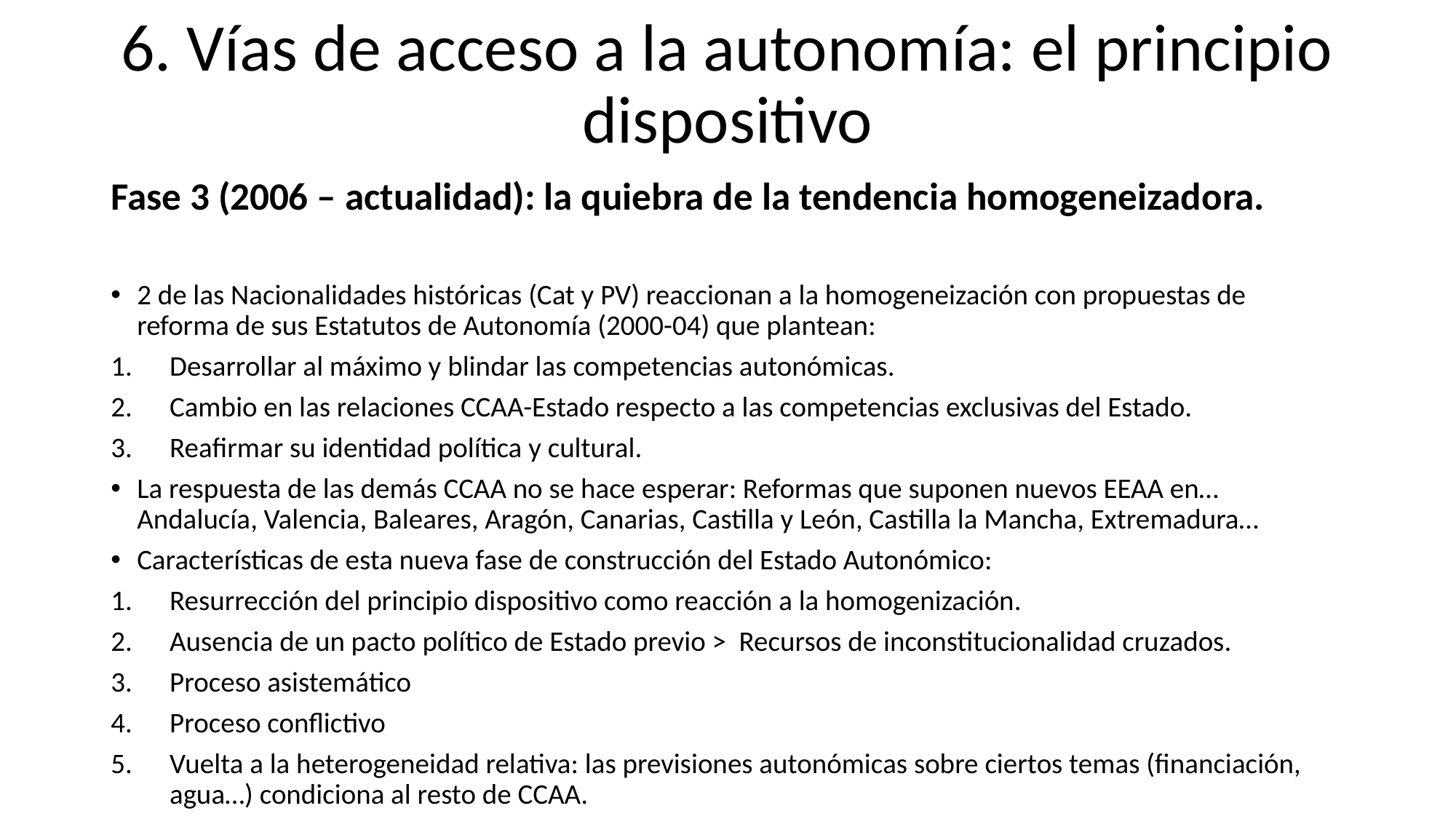

# 6. Vías de acceso a la autonomía: el principio dispositivo
Fase 3 (2006 – actualidad): la quiebra de la tendencia homogeneizadora.

2 de las Nacionalidades históricas (Cat y PV) reaccionan a la homogeneización con propuestas de reforma de sus Estatutos de Autonomía (2000-04) que plantean:
Desarrollar al máximo y blindar las competencias autonómicas.
Cambio en las relaciones CCAA-Estado respecto a las competencias exclusivas del Estado.
Reafirmar su identidad política y cultural.
La respuesta de las demás CCAA no se hace esperar: Reformas que suponen nuevos EEAA en… Andalucía, Valencia, Baleares, Aragón, Canarias, Castilla y León, Castilla la Mancha, Extremadura…
Características de esta nueva fase de construcción del Estado Autonómico:
Resurrección del principio dispositivo como reacción a la homogenización.
Ausencia de un pacto político de Estado previo >  Recursos de inconstitucionalidad cruzados.
Proceso asistemático
Proceso conflictivo
Vuelta a la heterogeneidad relativa: las previsiones autonómicas sobre ciertos temas (financiación, agua…) condiciona al resto de CCAA.